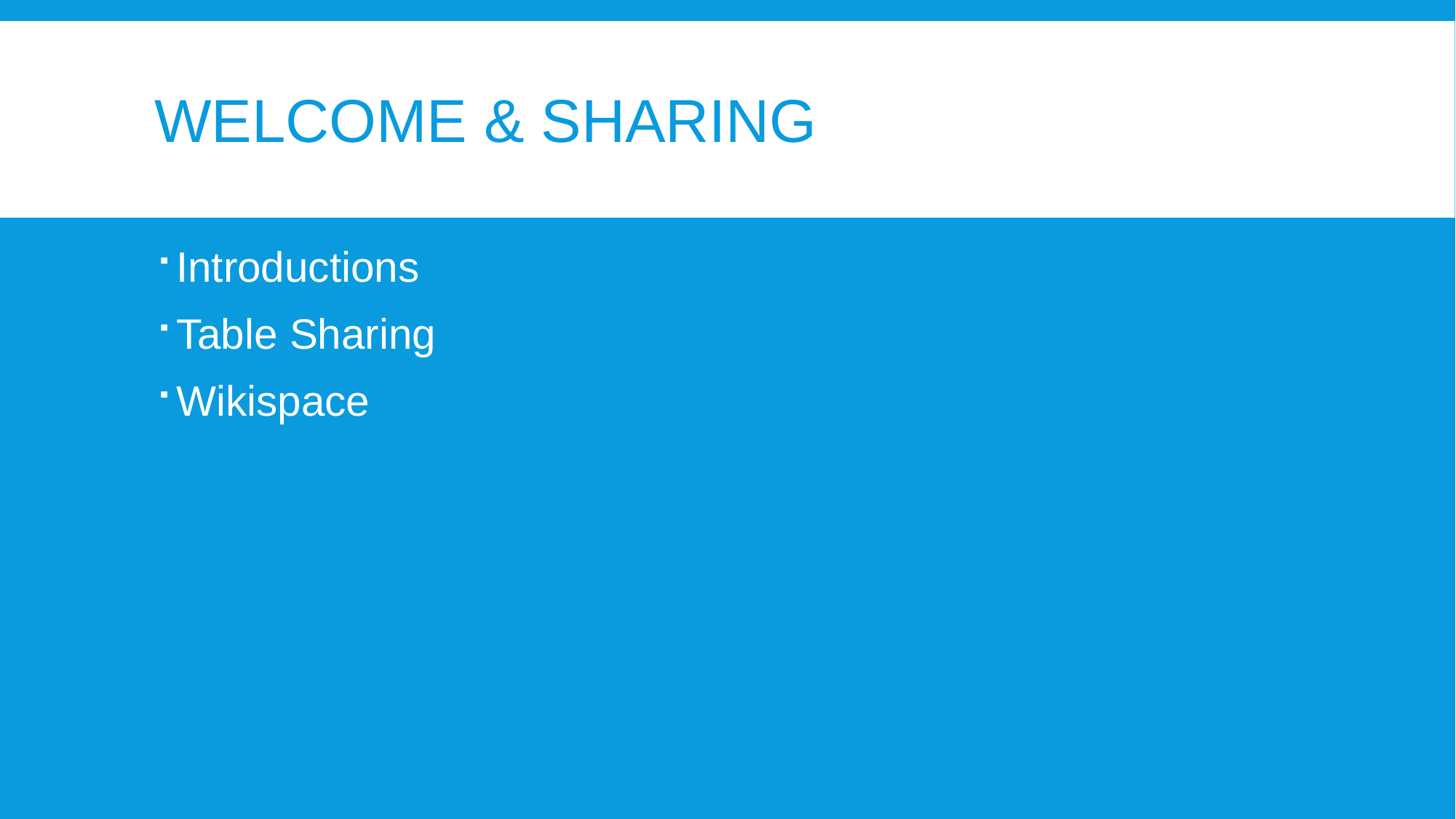

# Welcome & sharing
Introductions
Table Sharing
Wikispace